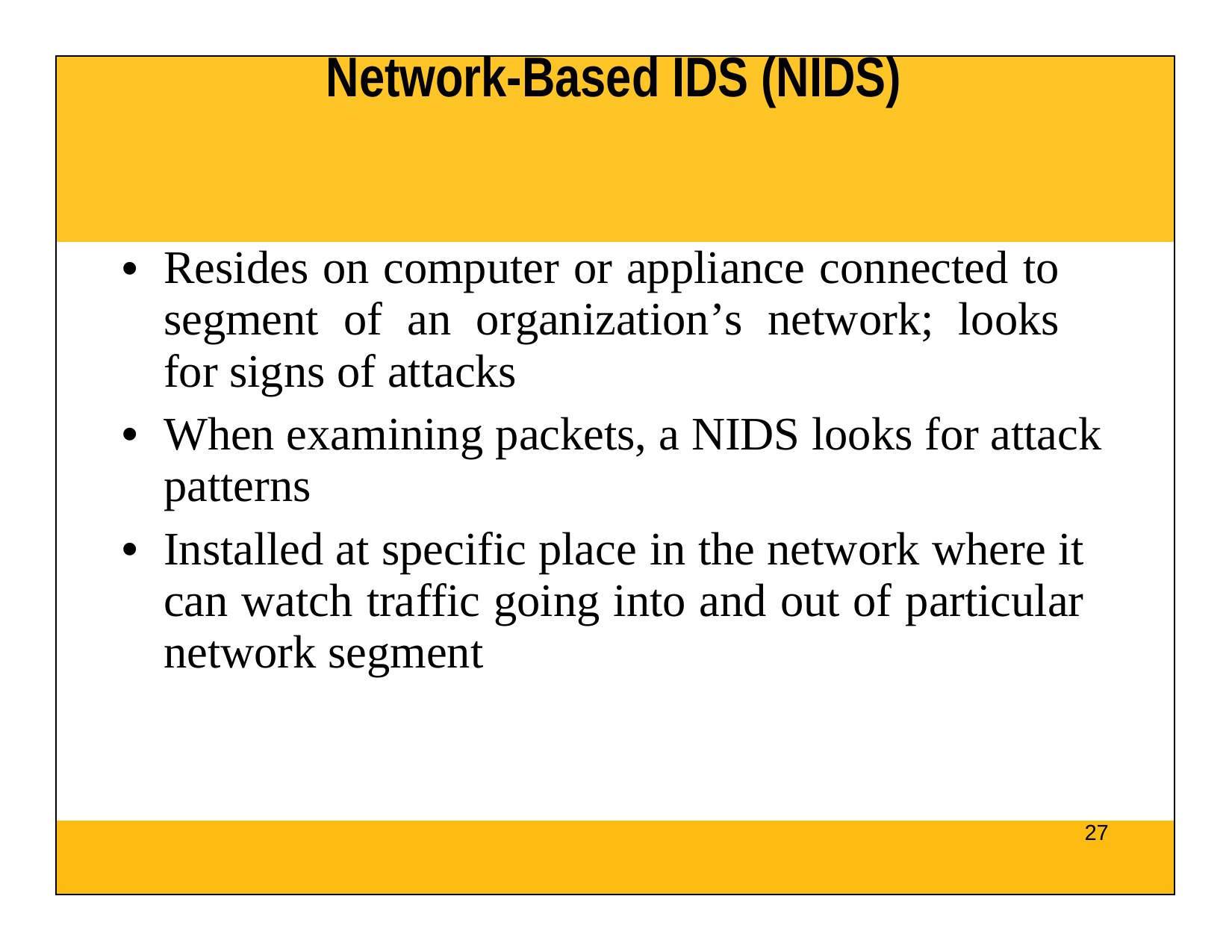

| Network-Based IDS (NIDS) |
| --- |
| Resides on computer or appliance connected to segment of an organization’s network; looks for signs of attacks When examining packets, a NIDS looks for attack patterns Installed at specific place in the network where it can watch traffic going into and out of particular network segment |
| 27 |